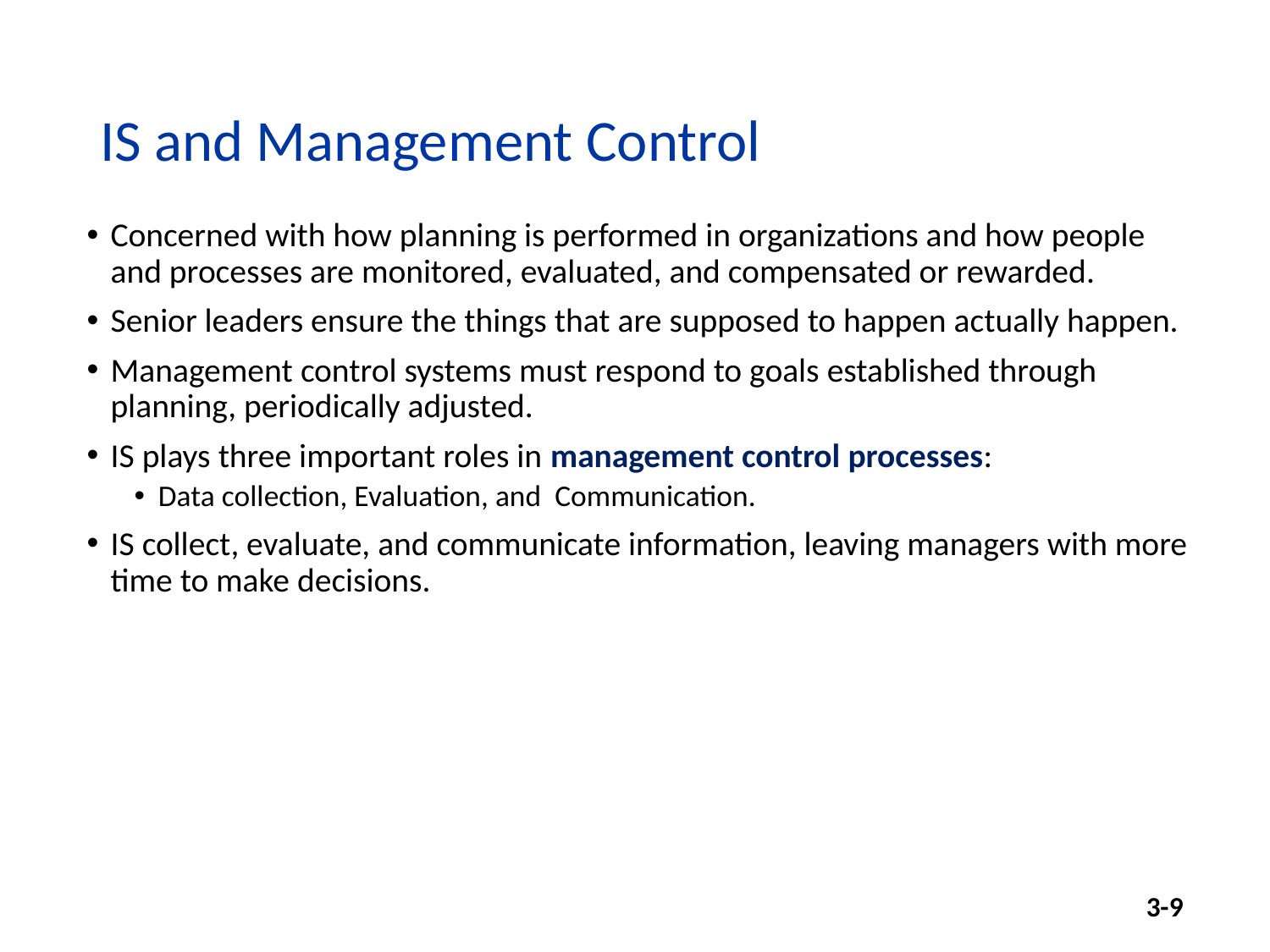

# IS and Management Control
Concerned with how planning is performed in organizations and how people and processes are monitored, evaluated, and compensated or rewarded.
Senior leaders ensure the things that are supposed to happen actually happen.
Management control systems must respond to goals established through planning, periodically adjusted.
IS plays three important roles in management control processes:
Data collection, Evaluation, and  Communication.
IS collect, evaluate, and communicate information, leaving managers with more time to make decisions.